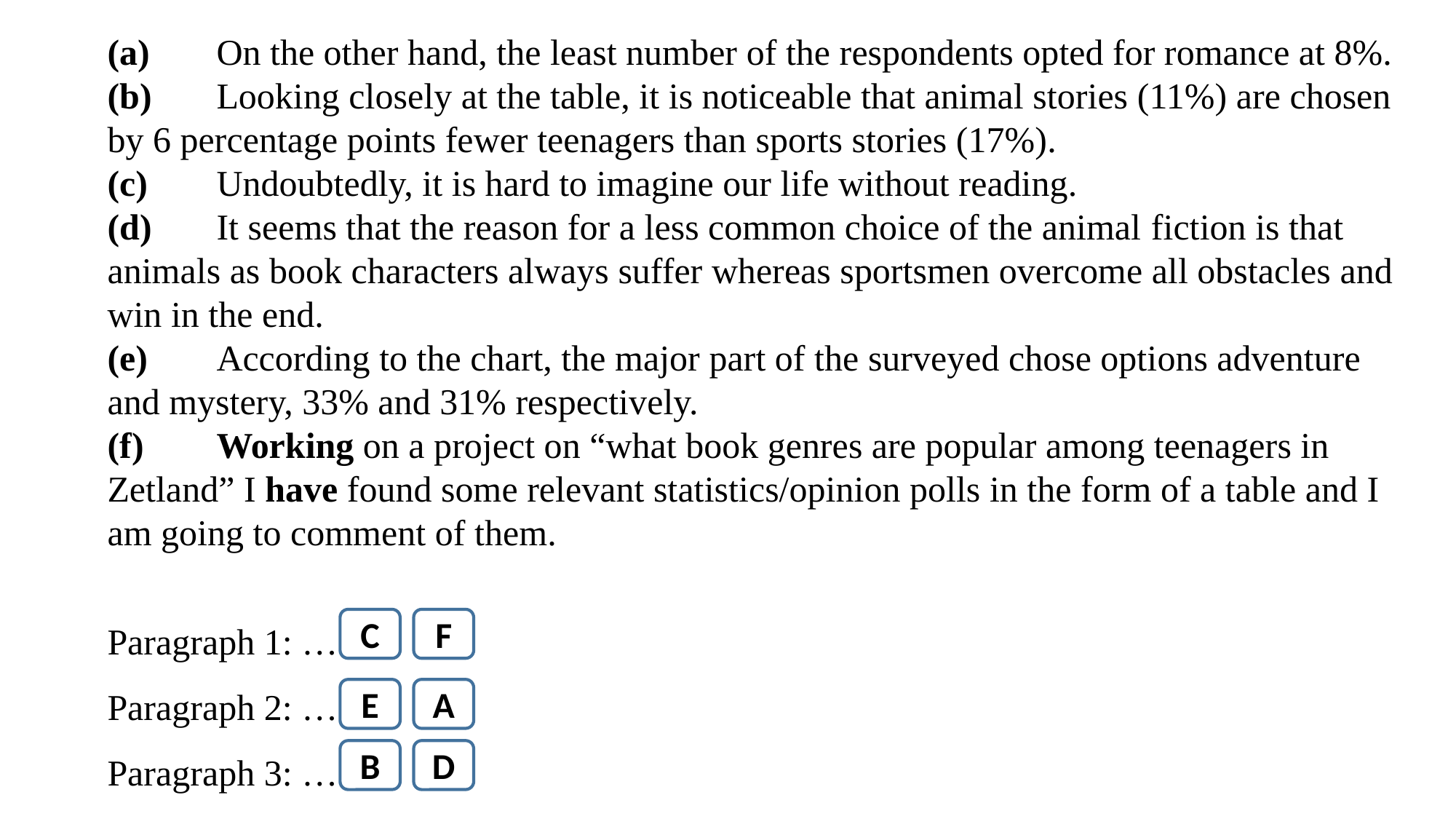

(a) 	On the other hand, the least number of the respondents opted for romance at 8%.
(b) 	Looking closely at the table, it is noticeable that animal stories (11%) are chosen by 6 percentage points fewer teenagers than sports stories (17%).
(c) 	Undoubtedly, it is hard to imagine our life without reading.
(d) 	It seems that the reason for a less common choice of the animal fiction is that animals as book characters always suffer whereas sportsmen overcome all obstacles and win in the end.
(e) 	According to the chart, the major part of the surveyed chose options adventure and mystery, 33% and 31% respectively.
(f) 	Working on a project on “what book genres are popular among teenagers in Zetland” I have found some relevant statistics/opinion polls in the form of a table and I am going to comment of them.

Paragraph 1: …
Paragraph 2: …
Paragraph 3: …
C
F
A
E
B
D